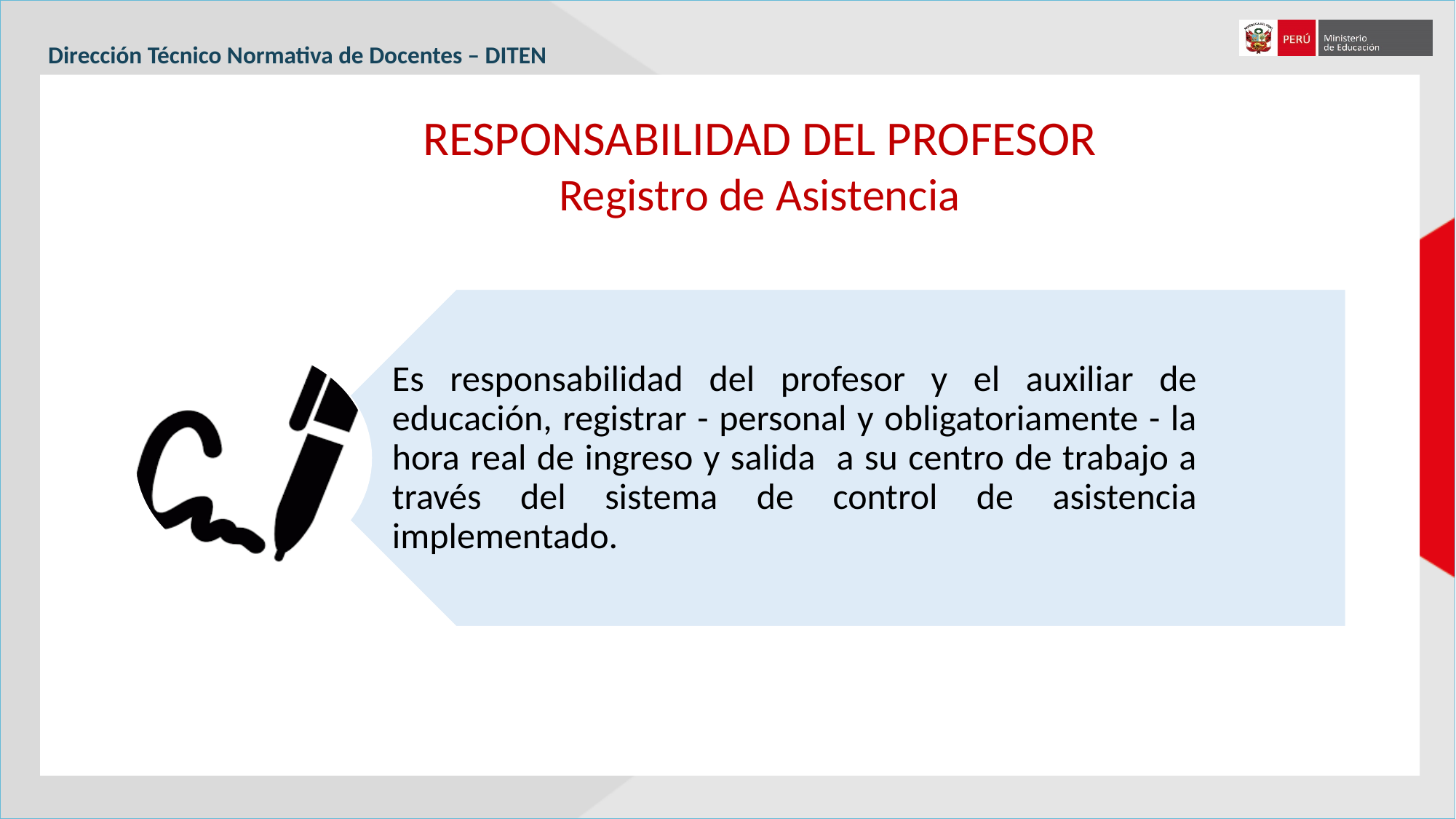

Dirección Técnico Normativa de Docentes – DITEN
RESPONSABILIDAD DEL PROFESOR
Registro de Asistencia

Es responsabilidad del profesor y el auxiliar de educación, registrar - personal y obligatoriamente - la hora real de ingreso y salida  a su centro de trabajo a través del sistema de control de asistencia implementado.